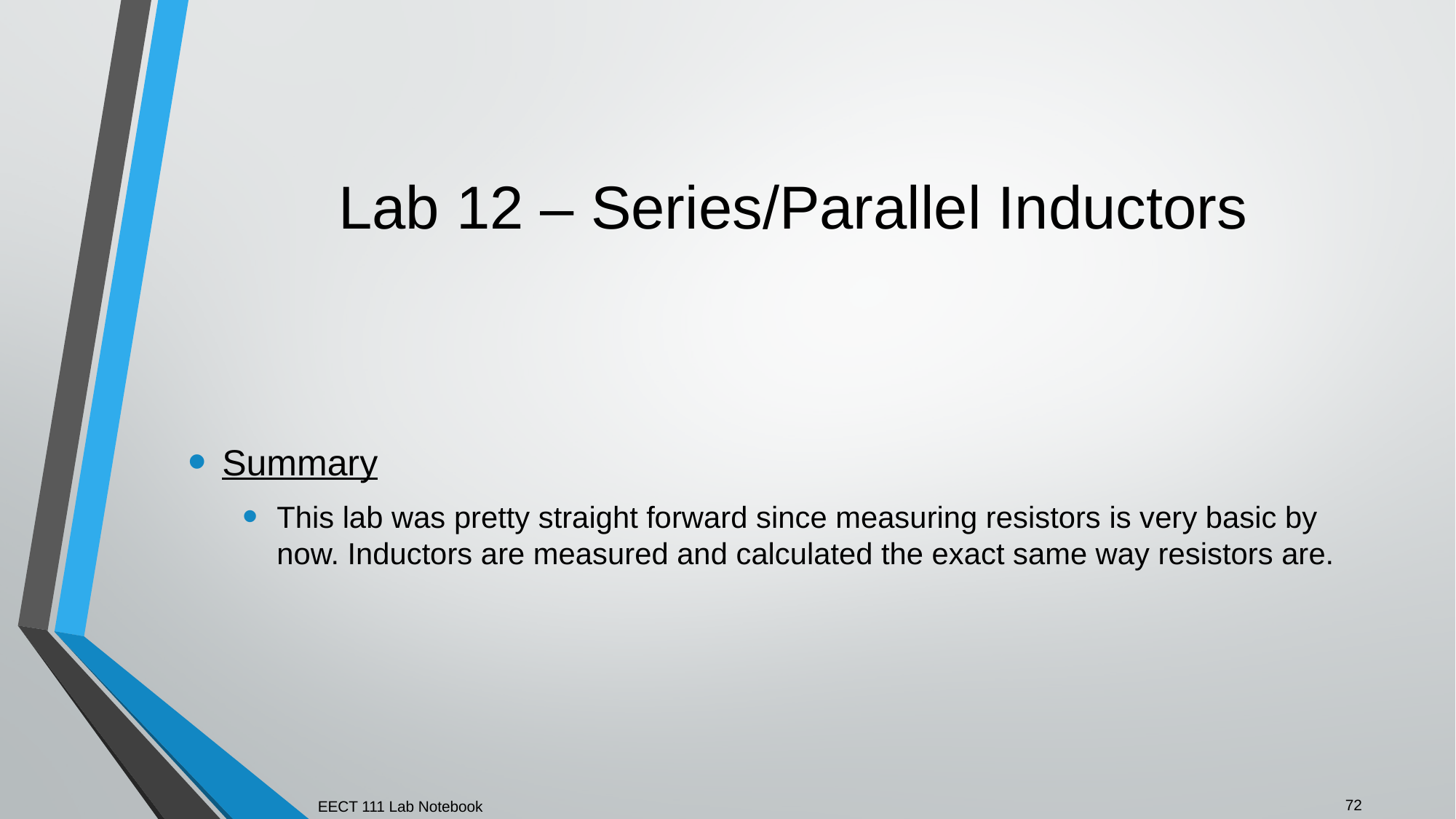

Lab 12 – Series/Parallel Inductors
Summary
This lab was pretty straight forward since measuring resistors is very basic by now. Inductors are measured and calculated the exact same way resistors are.
72
EECT 111 Lab Notebook